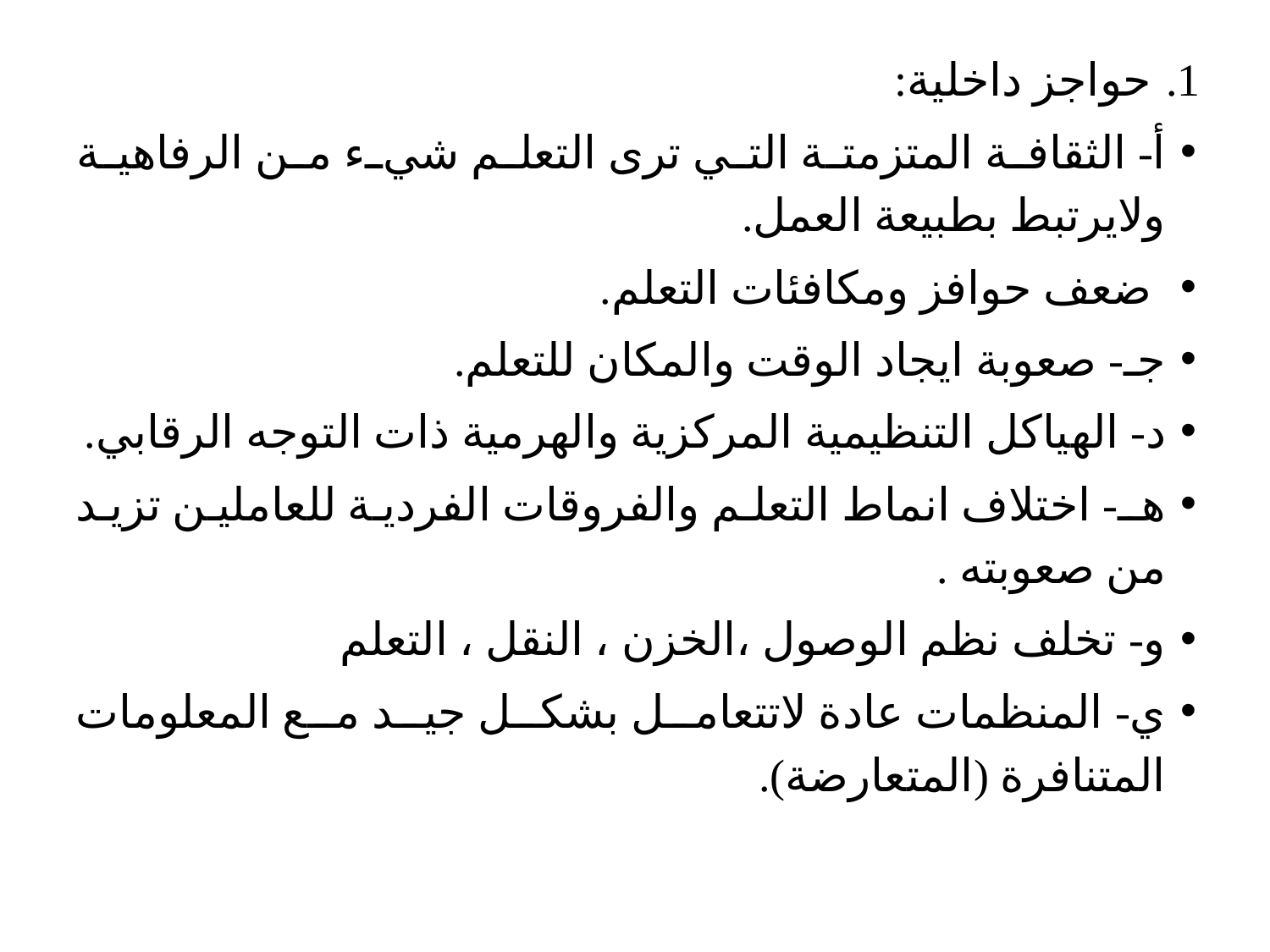

حواجز داخلية:
أ- الثقافة المتزمتة التي ترى التعلم شيء من الرفاهية ولايرتبط بطبيعة العمل.
ضعف حوافز ومكافئات التعلم.
جـ- صعوبة ايجاد الوقت والمكان للتعلم.
د- الهياكل التنظيمية المركزية والهرمية ذات التوجه الرقابي.
هـ- اختلاف انماط التعلم والفروقات الفردية للعاملين تزيد من صعوبته .
و- تخلف نظم الوصول ،الخزن ، النقل ، التعلم
ي- المنظمات عادة لاتتعامل بشكل جيد مع المعلومات المتنافرة (المتعارضة).